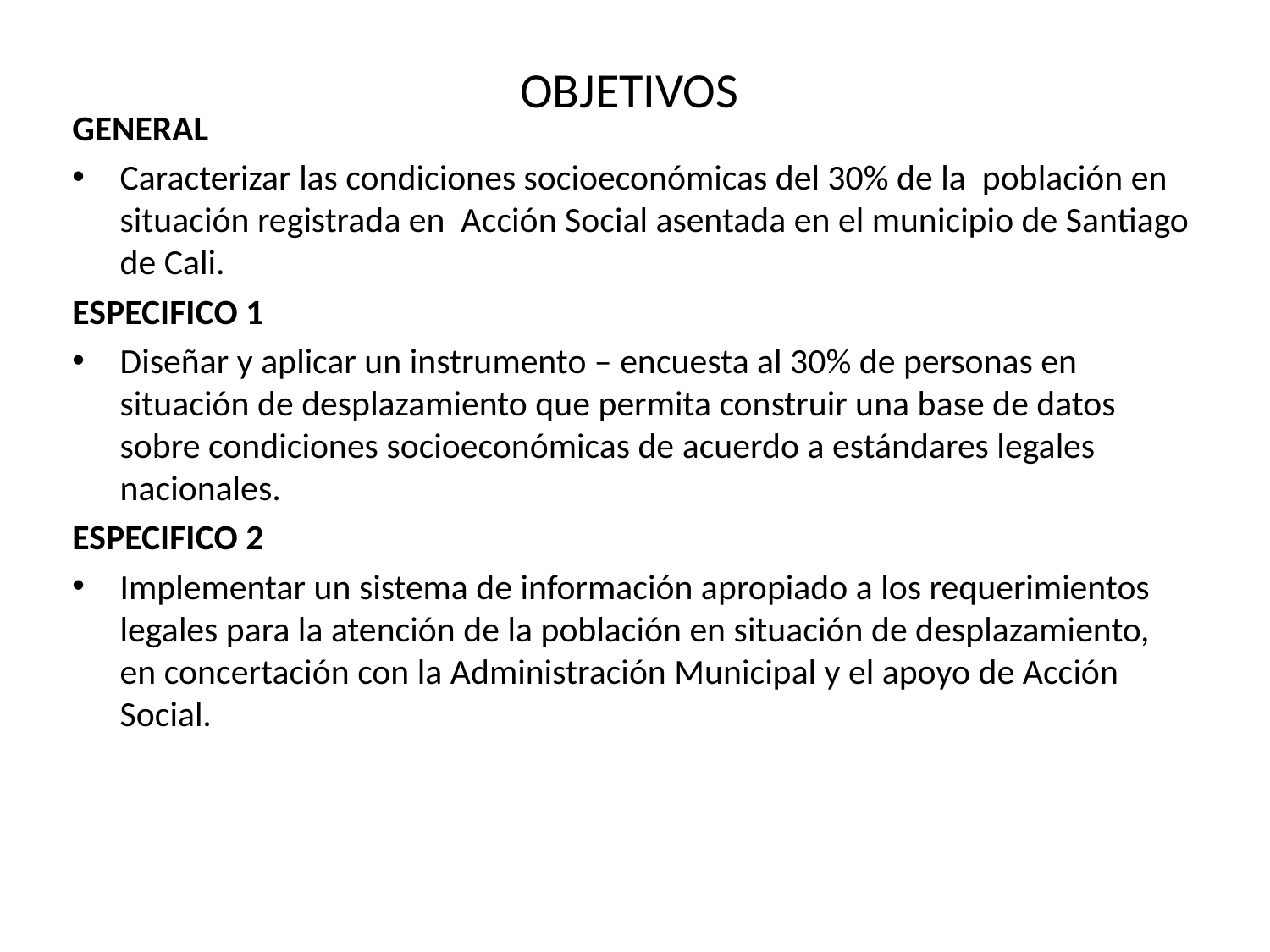

# OBJETIVOS
GENERAL
Caracterizar las condiciones socioeconómicas del 30% de la  población en situación registrada en  Acción Social asentada en el municipio de Santiago de Cali.
ESPECIFICO 1
Diseñar y aplicar un instrumento – encuesta al 30% de personas en situación de desplazamiento que permita construir una base de datos sobre condiciones socioeconómicas de acuerdo a estándares legales nacionales.
ESPECIFICO 2
Implementar un sistema de información apropiado a los requerimientos legales para la atención de la población en situación de desplazamiento, en concertación con la Administración Municipal y el apoyo de Acción Social.